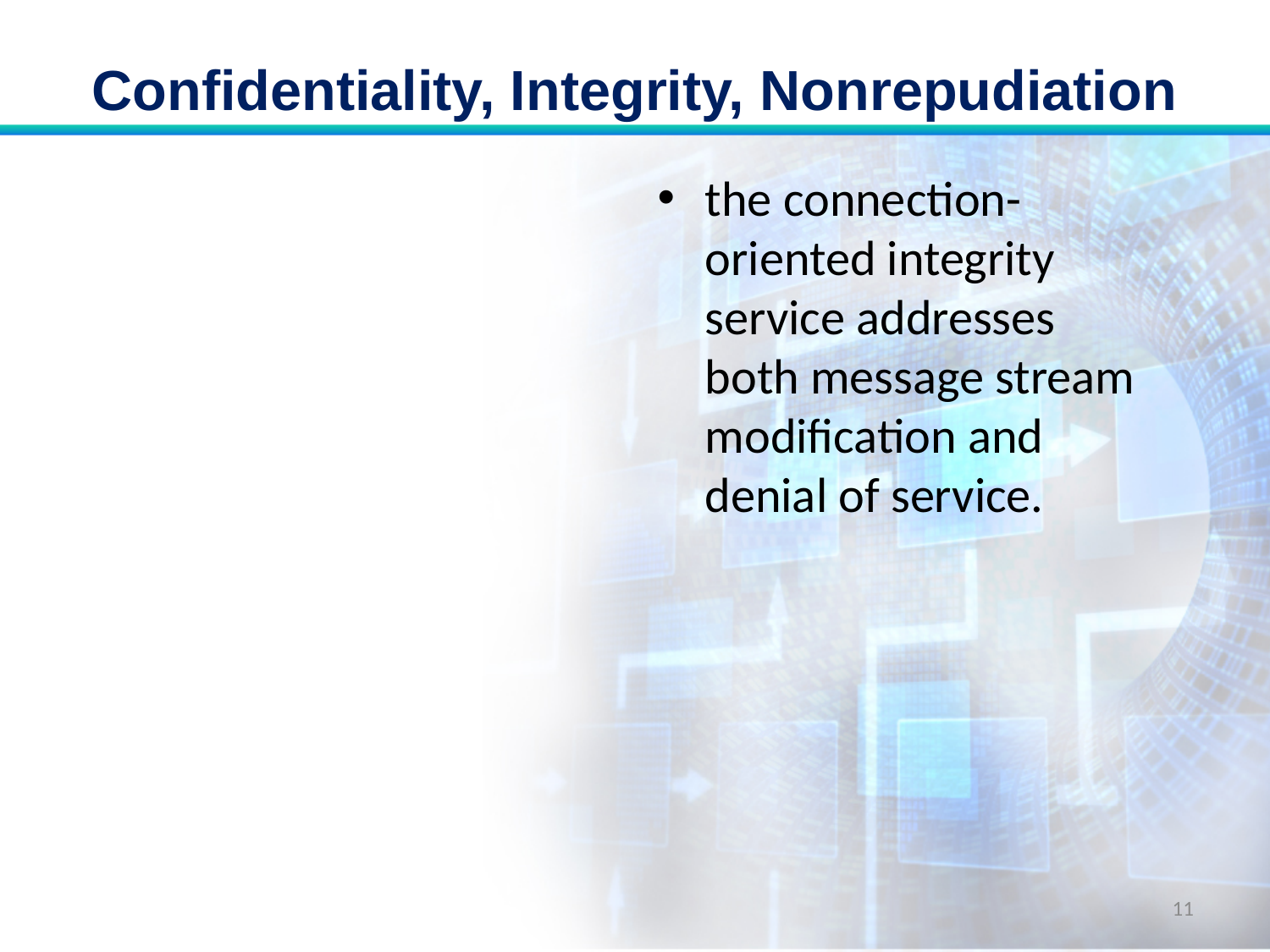

# Confidentiality, Integrity, Nonrepudiation
the connection-oriented integrity service addresses both message stream modification and denial of service.
11